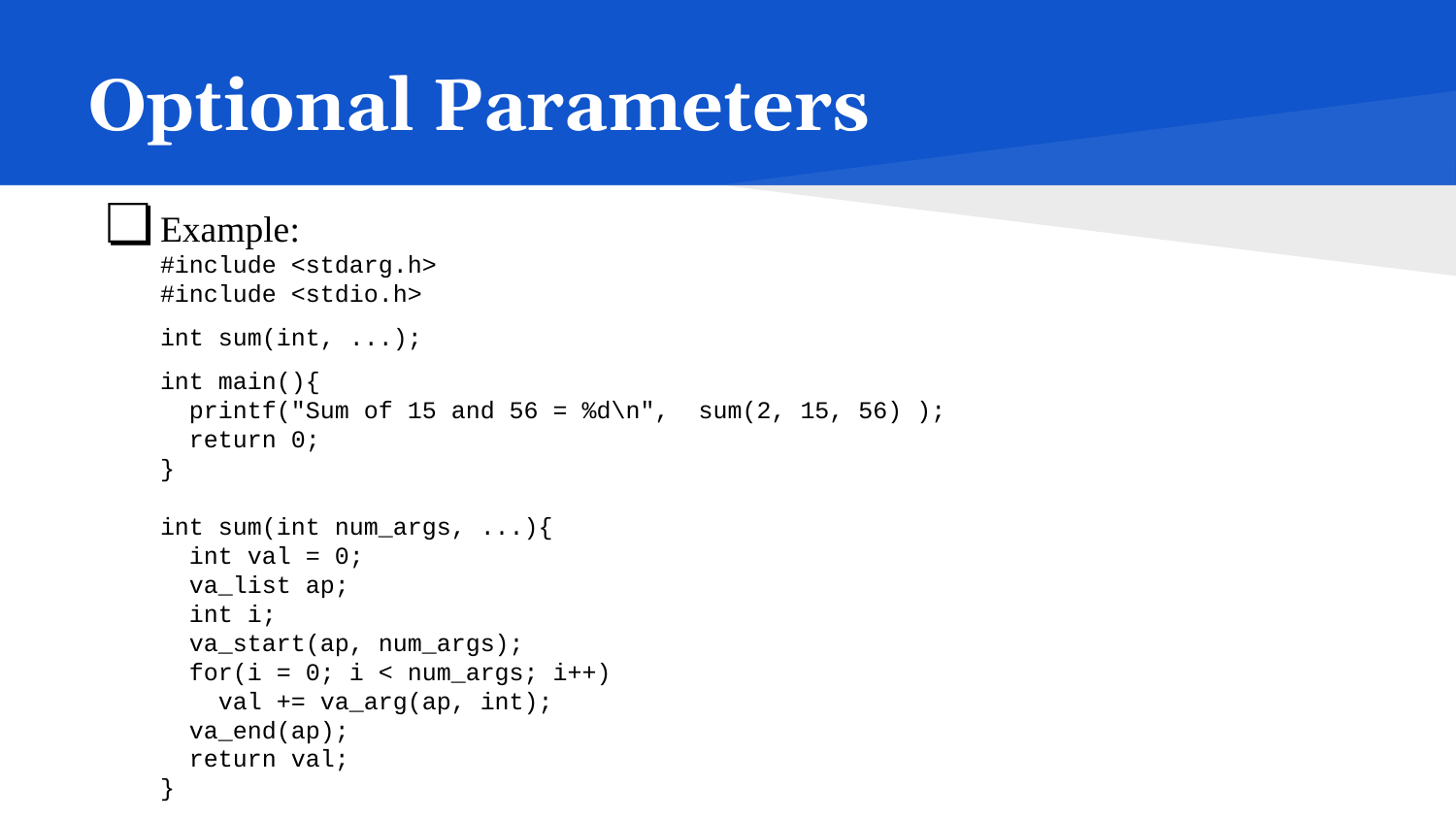

# Optional Parameters
Example:
#include <stdarg.h>
#include <stdio.h>
int sum(int, ...);
int main(){
  printf("Sum of 15 and 56 = %d\n",  sum(2, 15, 56) );
  return 0;
}
int sum(int num_args, ...){
  int val = 0;
  va_list ap;
  int i;
  va_start(ap, num_args);
  for(i = 0; i < num_args; i++)
    val += va_arg(ap, int);
  va_end(ap);
  return val;
}